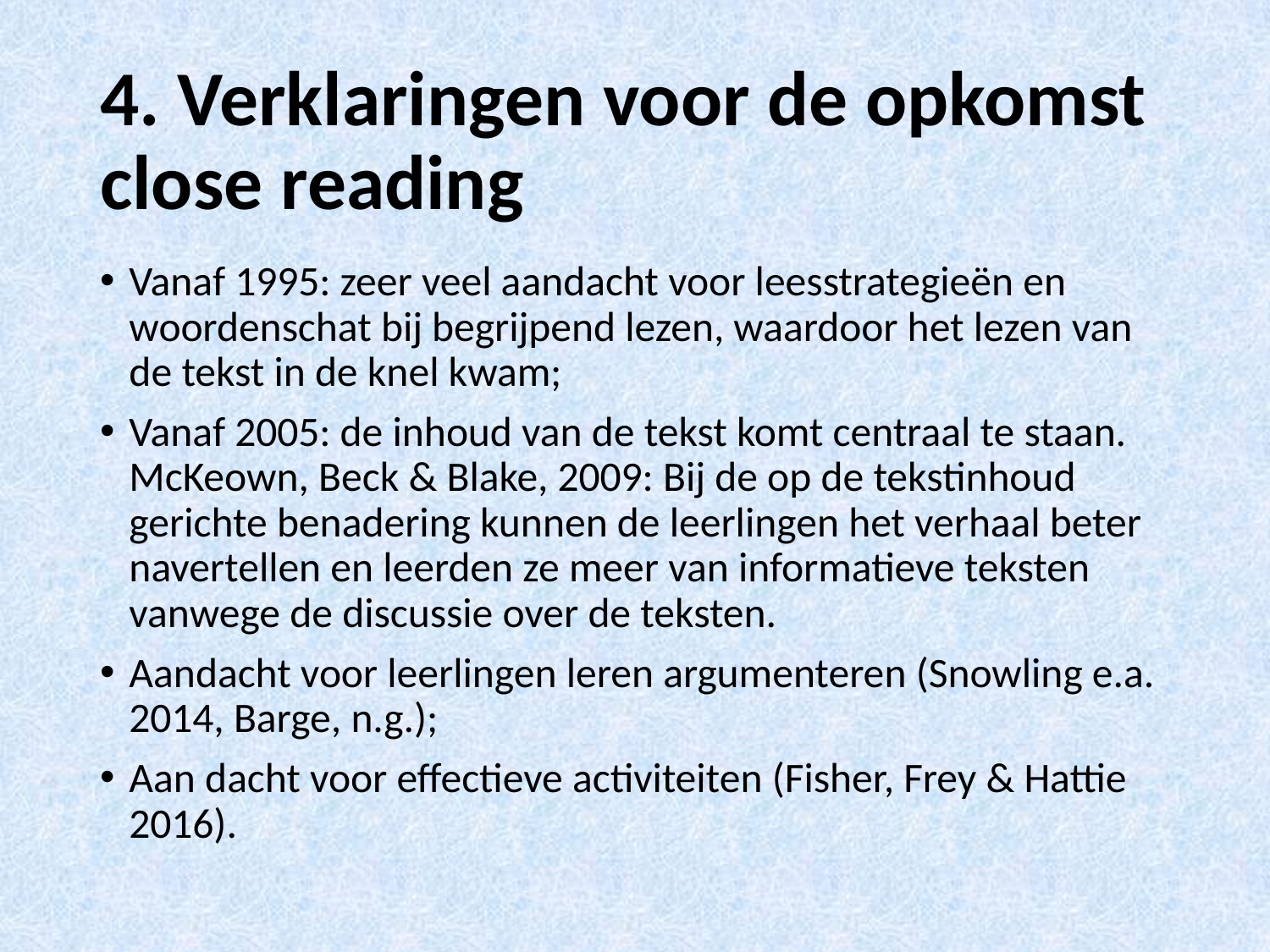

# 4. Verklaringen voor de opkomst close reading
Vanaf 1995: zeer veel aandacht voor leesstrategieën en woordenschat bij begrijpend lezen, waardoor het lezen van de tekst in de knel kwam;
Vanaf 2005: de inhoud van de tekst komt centraal te staan. McKeown, Beck & Blake, 2009: Bij de op de tekstinhoud gerichte benadering kunnen de leerlingen het verhaal beter navertellen en leerden ze meer van informatieve teksten vanwege de discussie over de teksten.
Aandacht voor leerlingen leren argumenteren (Snowling e.a. 2014, Barge, n.g.);
Aan dacht voor effectieve activiteiten (Fisher, Frey & Hattie 2016).